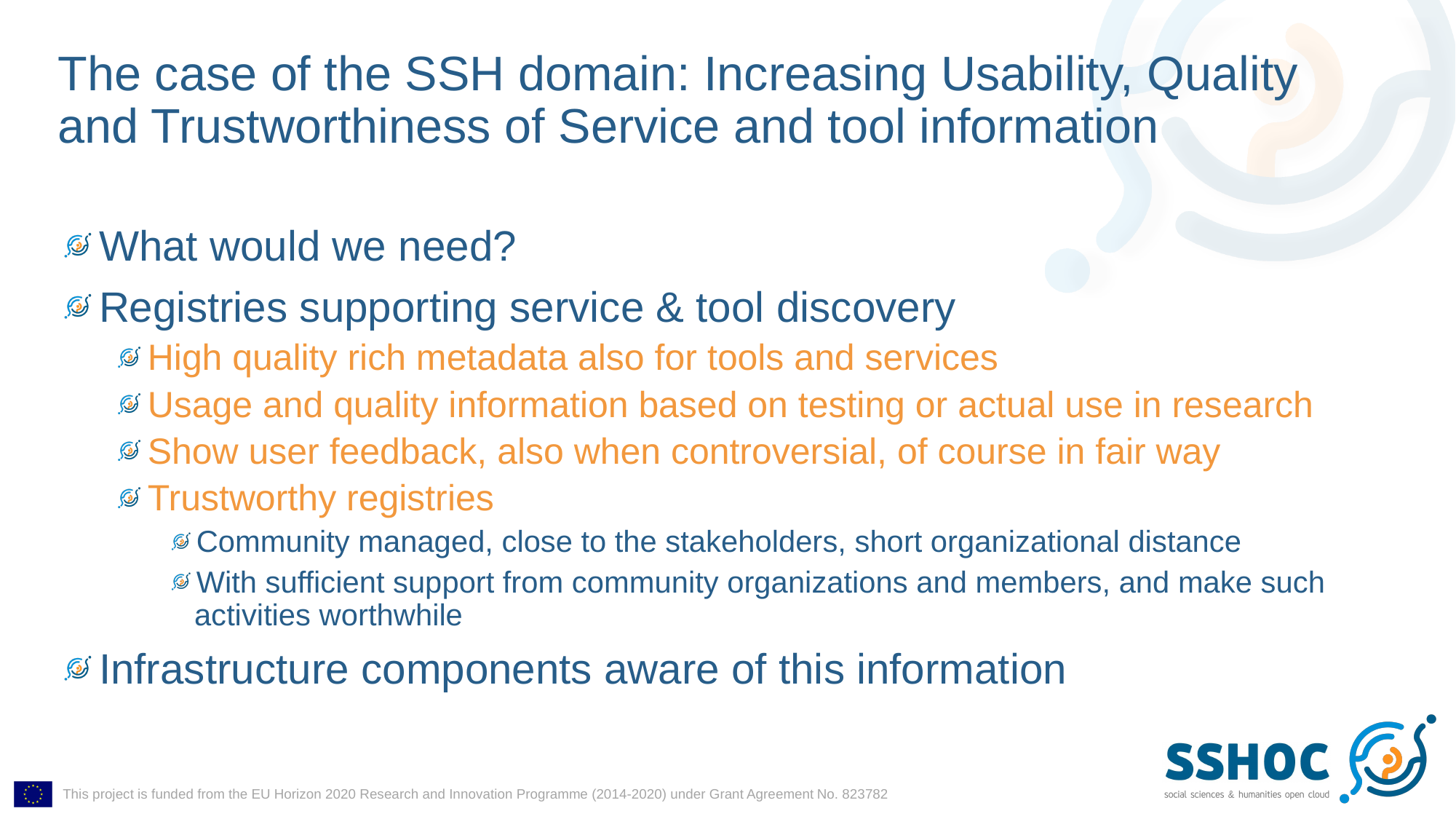

# The case of the SSH domain: Increasing Usability, Quality and Trustworthiness of Service and tool information
What would we need?
Registries supporting service & tool discovery
High quality rich metadata also for tools and services
Usage and quality information based on testing or actual use in research
Show user feedback, also when controversial, of course in fair way
Trustworthy registries
Community managed, close to the stakeholders, short organizational distance
With sufficient support from community organizations and members, and make such activities worthwhile
Infrastructure components aware of this information